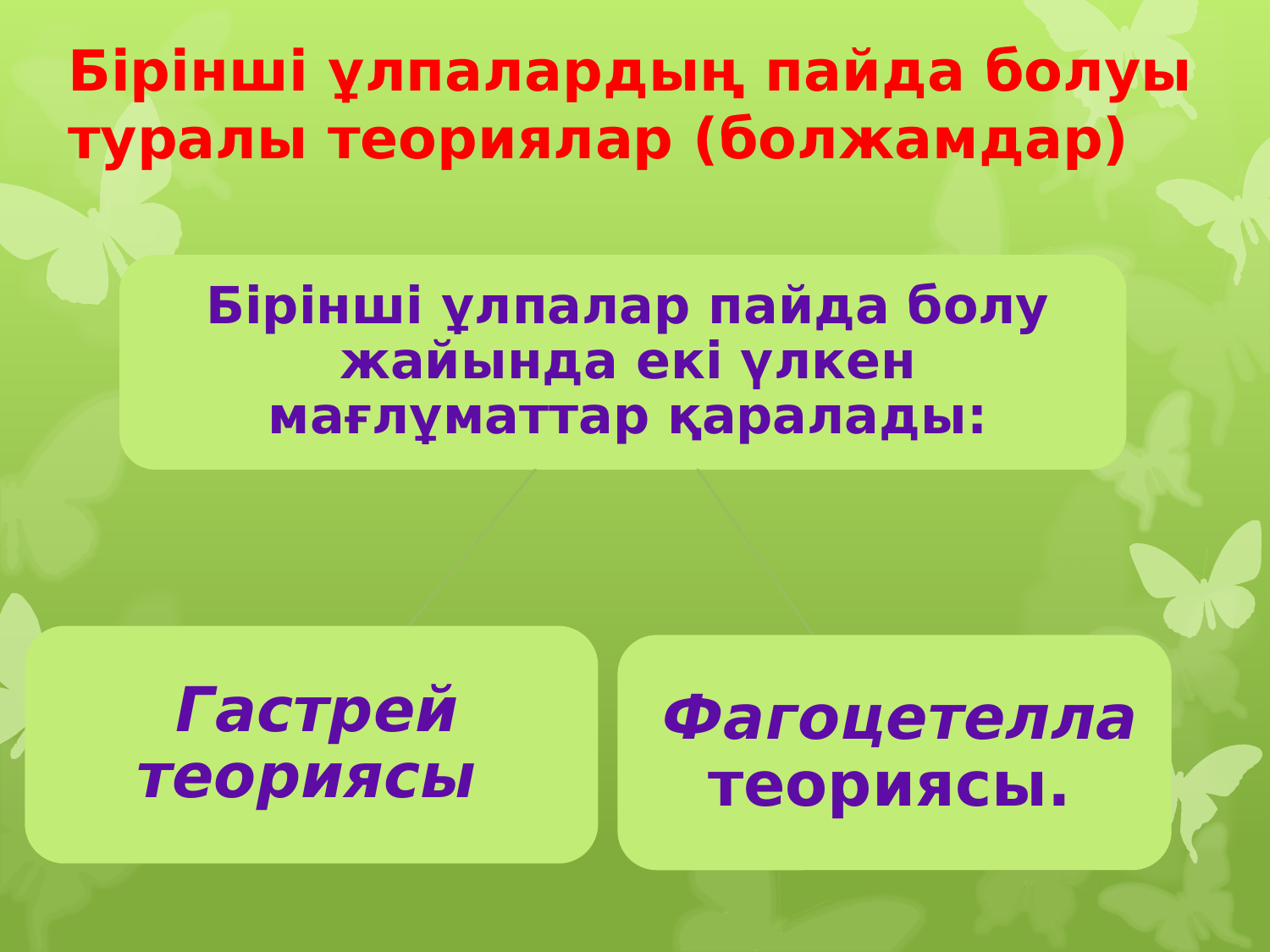

# Бірінші ұлпалардың пайда болуы туралы теориялар (болжамдар)
Бірінші ұлпалар пайда болу жайында екі үлкен мағлұматтар қаралады:
Фагоцетелла теориясы.
Гастрей теориясы